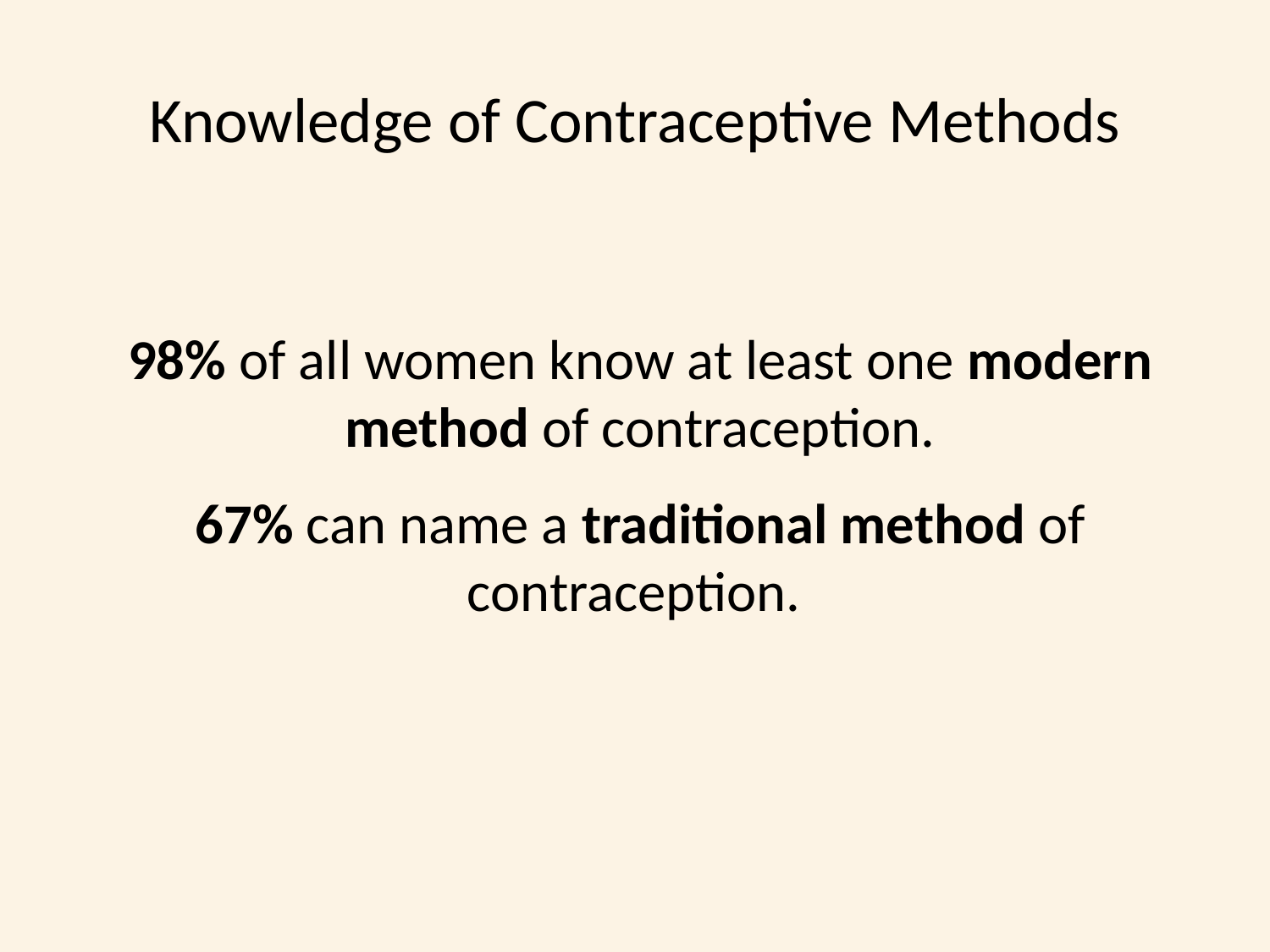

# Knowledge of Contraceptive Methods
98% of all women know at least one modern method of contraception.
67% can name a traditional method of contraception.